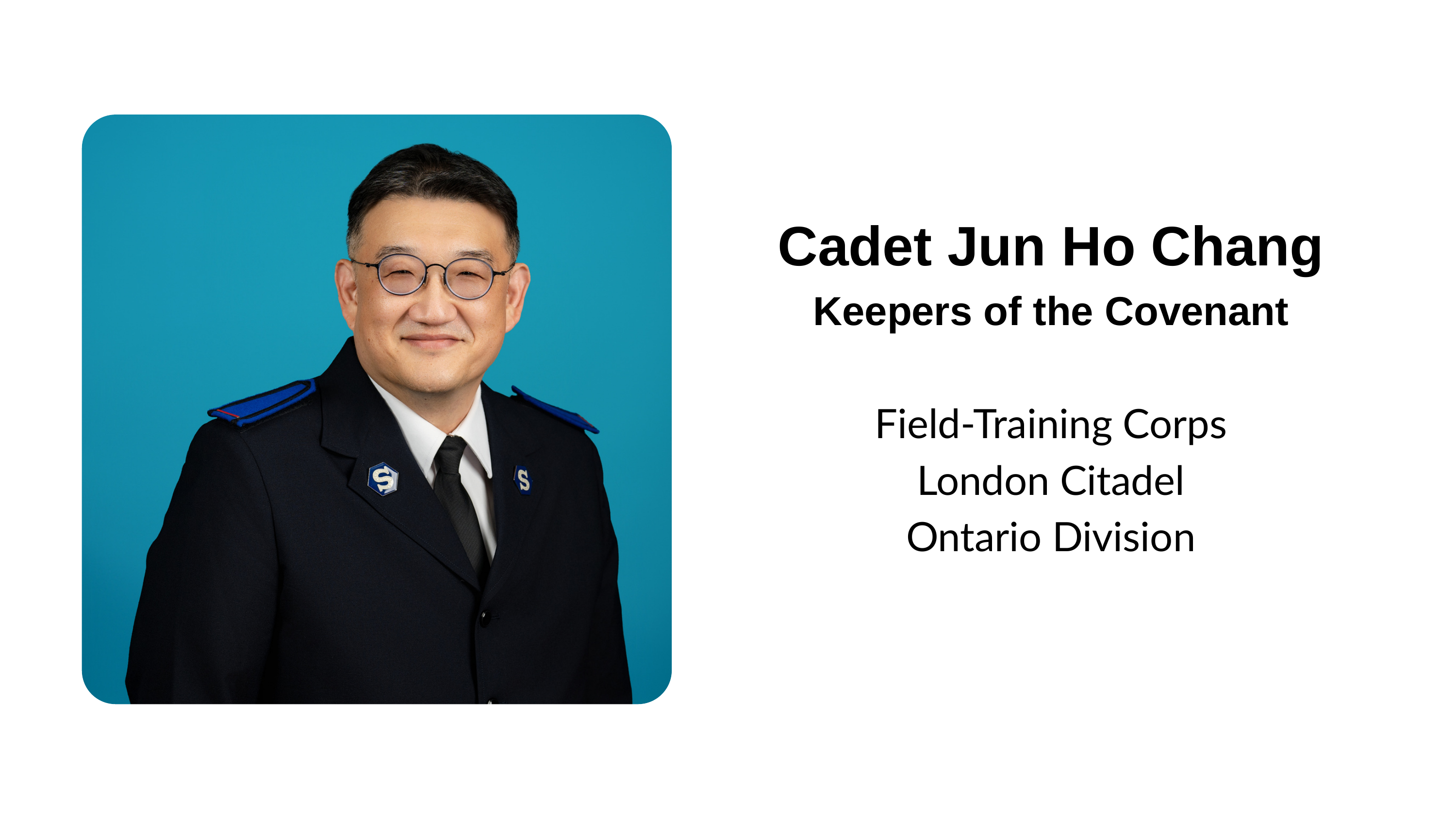

Cadet Jun Ho Chang
Keepers of the Covenant

Field-Training Corps
London Citadel
Ontario Division